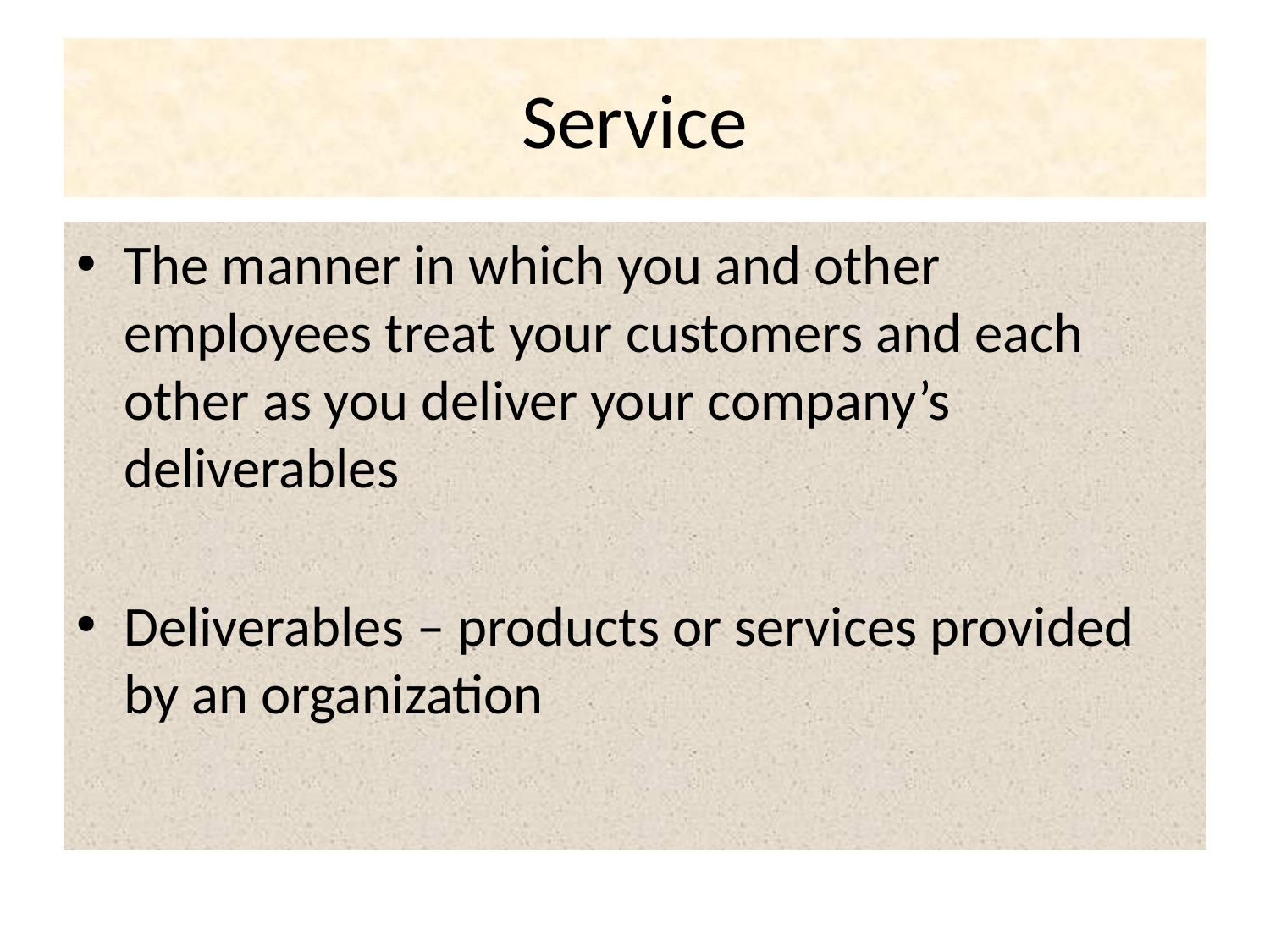

# Service
The manner in which you and other employees treat your customers and each other as you deliver your company’s deliverables

Deliverables – products or services provided by an organization